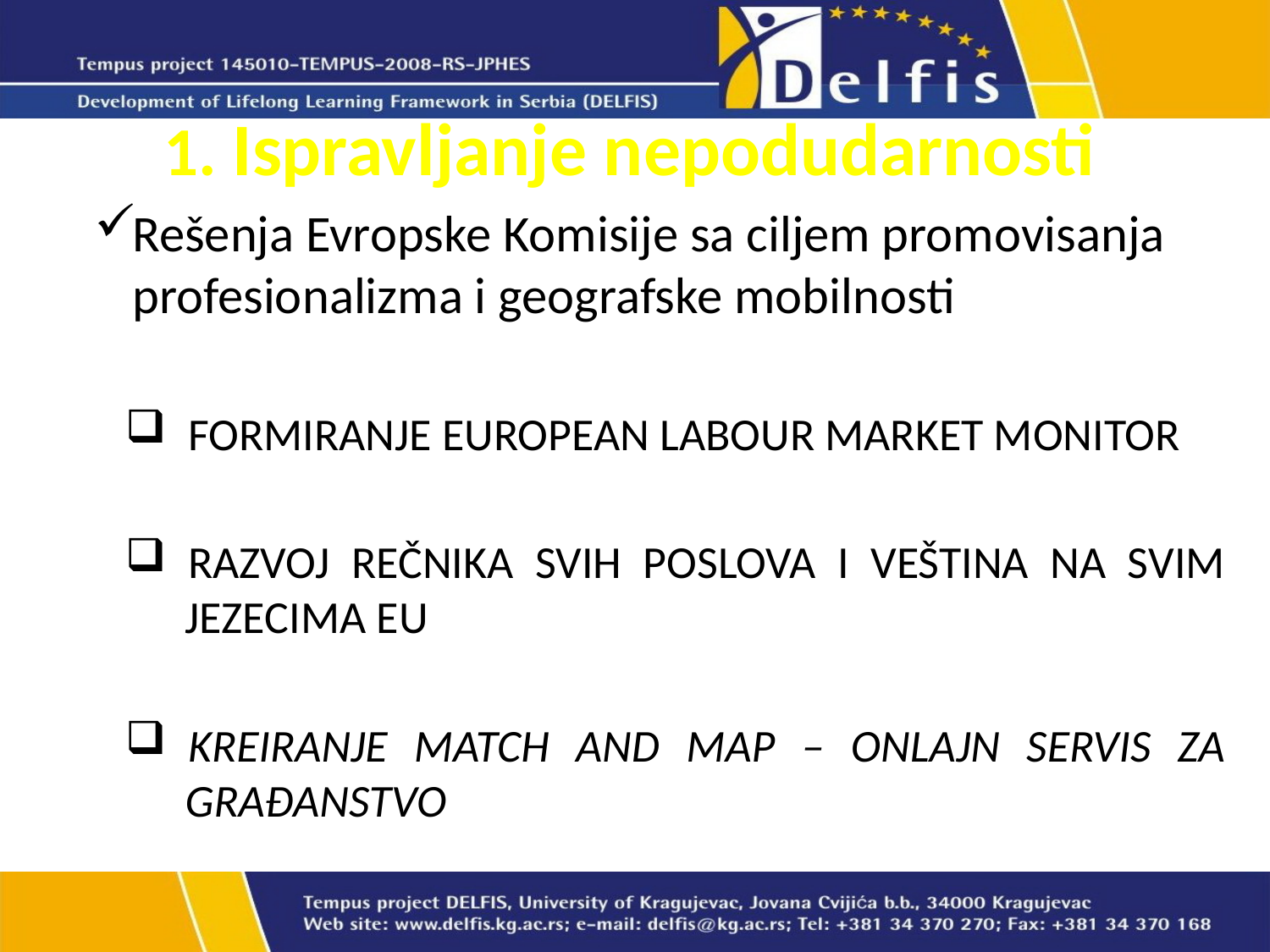

#
1. Ispravljanje nepodudarnosti
Rešenja Evropske Komisije sa ciljem promovisanja profesionalizma i geografske mobilnosti

FORMIRANJE EUROPEAN LABOUR MARKET MONITOR

RAZVOJ REČNIKA SVIH POSLOVA I VEŠTINA NA SVIM JEZECIMA EU

KREIRANJE MATCH AND MAP – ONLAJN SERVIS ZA GRAĐANSTVO